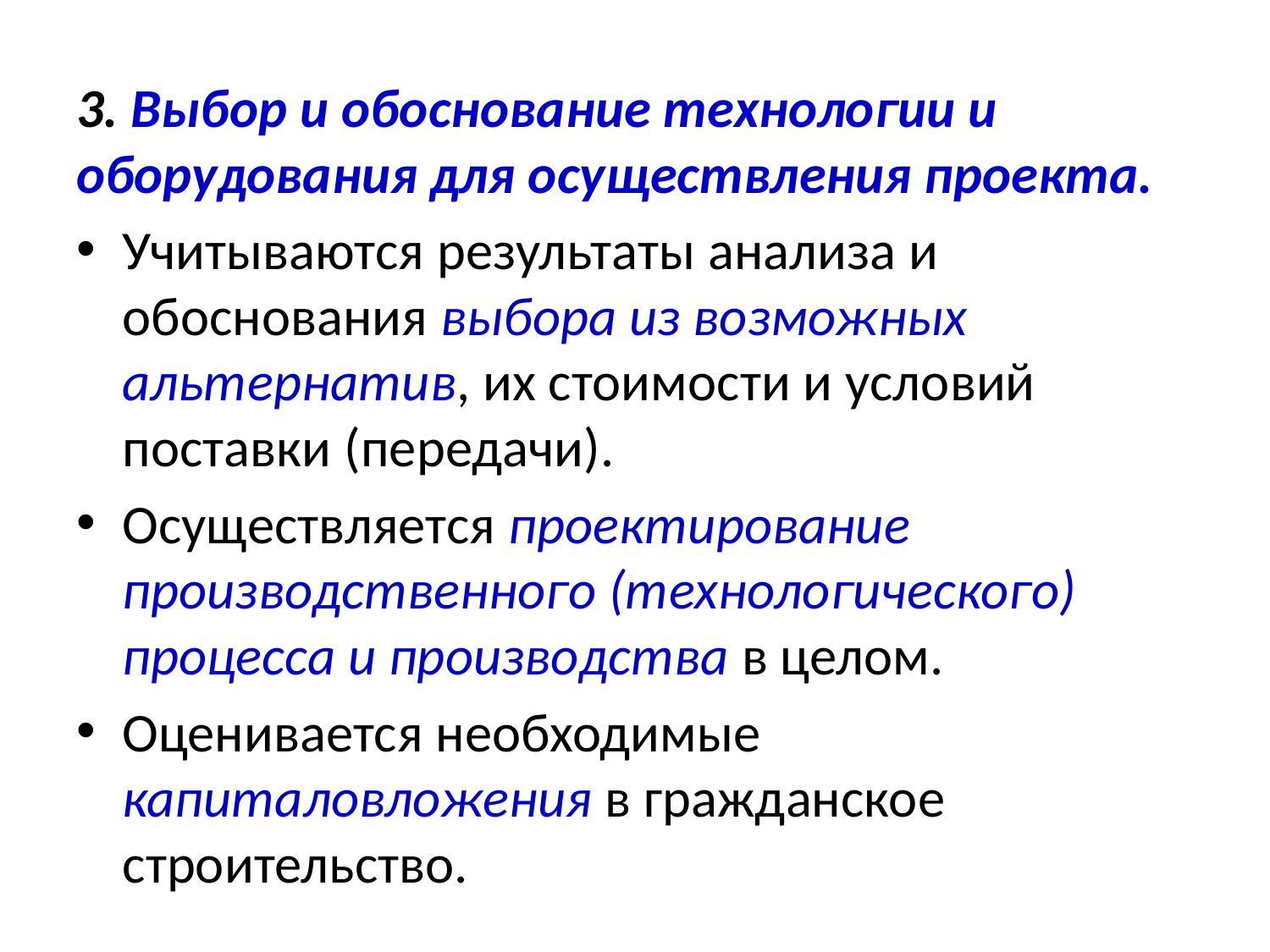

3. Выбор и обоснование технологии и оборудования для осуществления проекта.
Учитываются результаты анализа и обоснования выбора из возможных альтернатив, их стоимости и условий поставки (передачи).
Осуществляется проектирование производственного (технологического) процесса и производства в целом.
Оценивается необходимые капиталовложения в гражданское строительство.